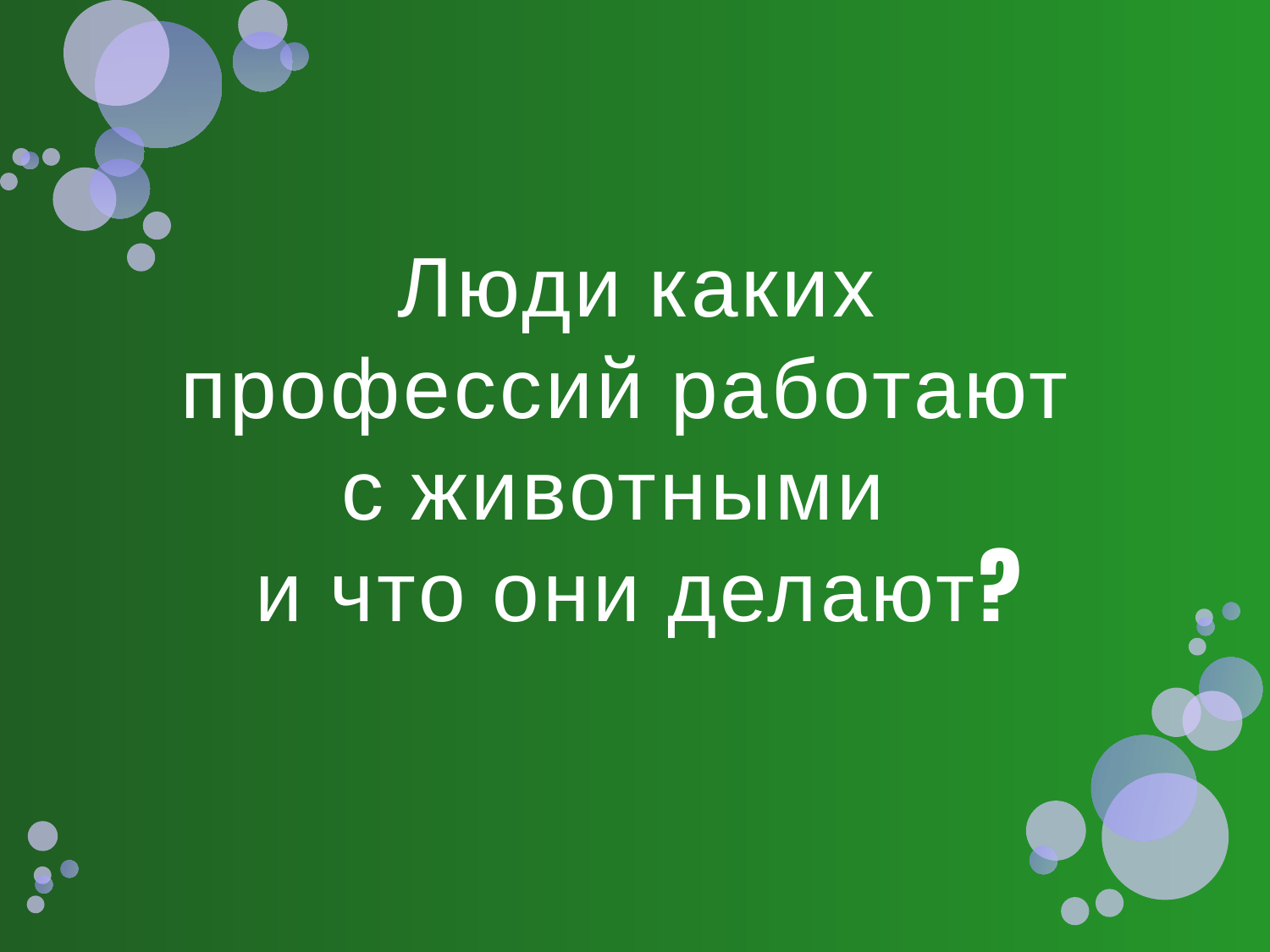

# Люди каких профессий работают с животными и что они делают?